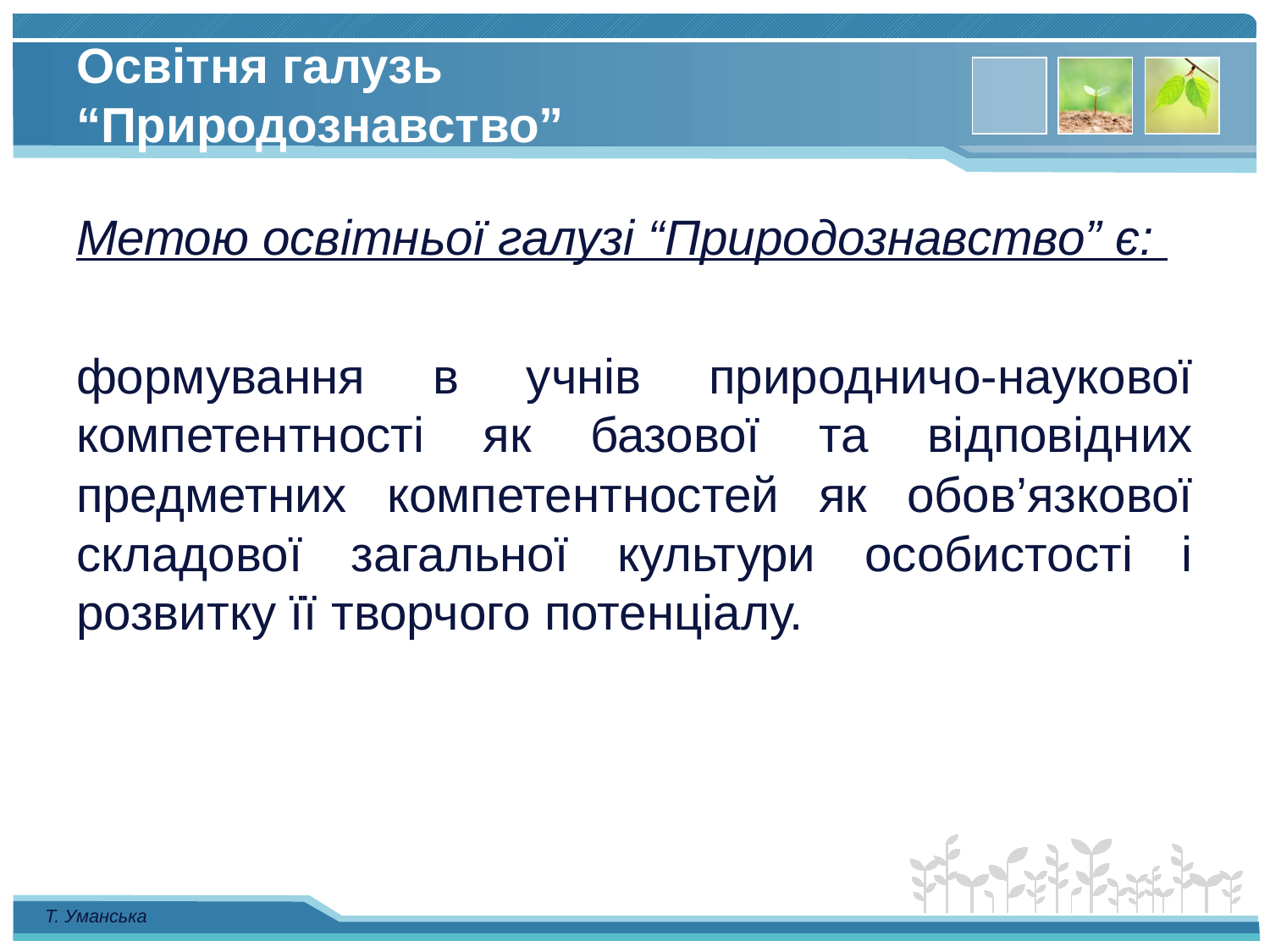

# Освітня галузь “Природознавство”
Метою освітньої галузі “Природознавство” є:

формування в учнів природничо-наукової компетентності як базової та відповідних предметних компетентностей як обов’язкової складової загальної культури особистості і розвитку її творчого потенціалу.